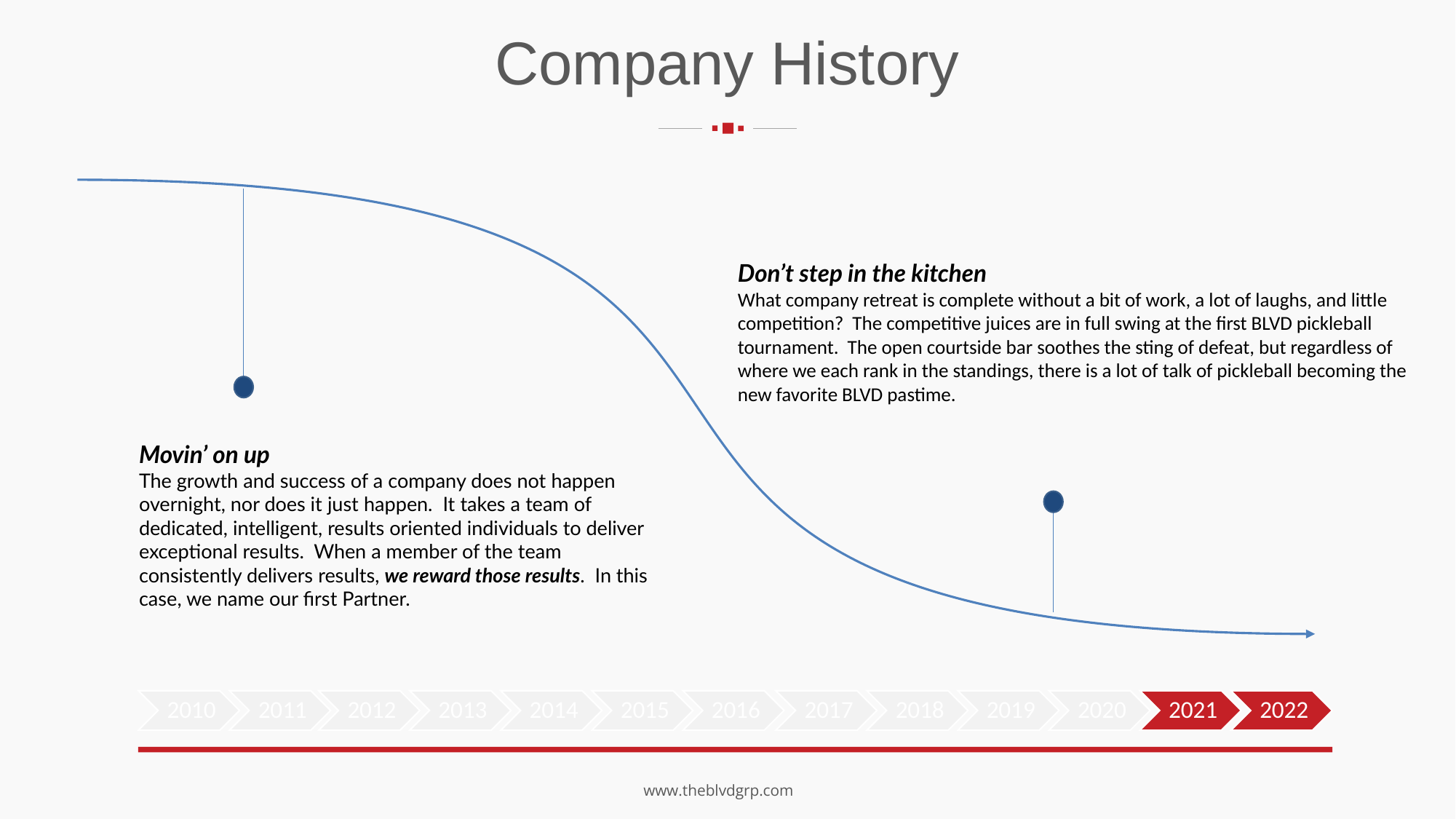

Company History

Don’t step in the kitchen
What company retreat is complete without a bit of work, a lot of laughs, and little competition?  The competitive juices are in full swing at the first BLVD pickleball tournament.  The open courtside bar soothes the sting of defeat, but regardless of where we each rank in the standings, there is a lot of talk of pickleball becoming the new favorite BLVD pastime.

Movin’ on up
The growth and success of a company does not happen overnight, nor does it just happen.  It takes a team of dedicated, intelligent, results oriented individuals to deliver exceptional results.  When a member of the team consistently delivers results, we reward those results.  In this case, we name our first Partner.

2010
2011
2012
2013
2014
2015
2016
2017
2018
2019
2020
2021
2022

www.theblvdgrp.com